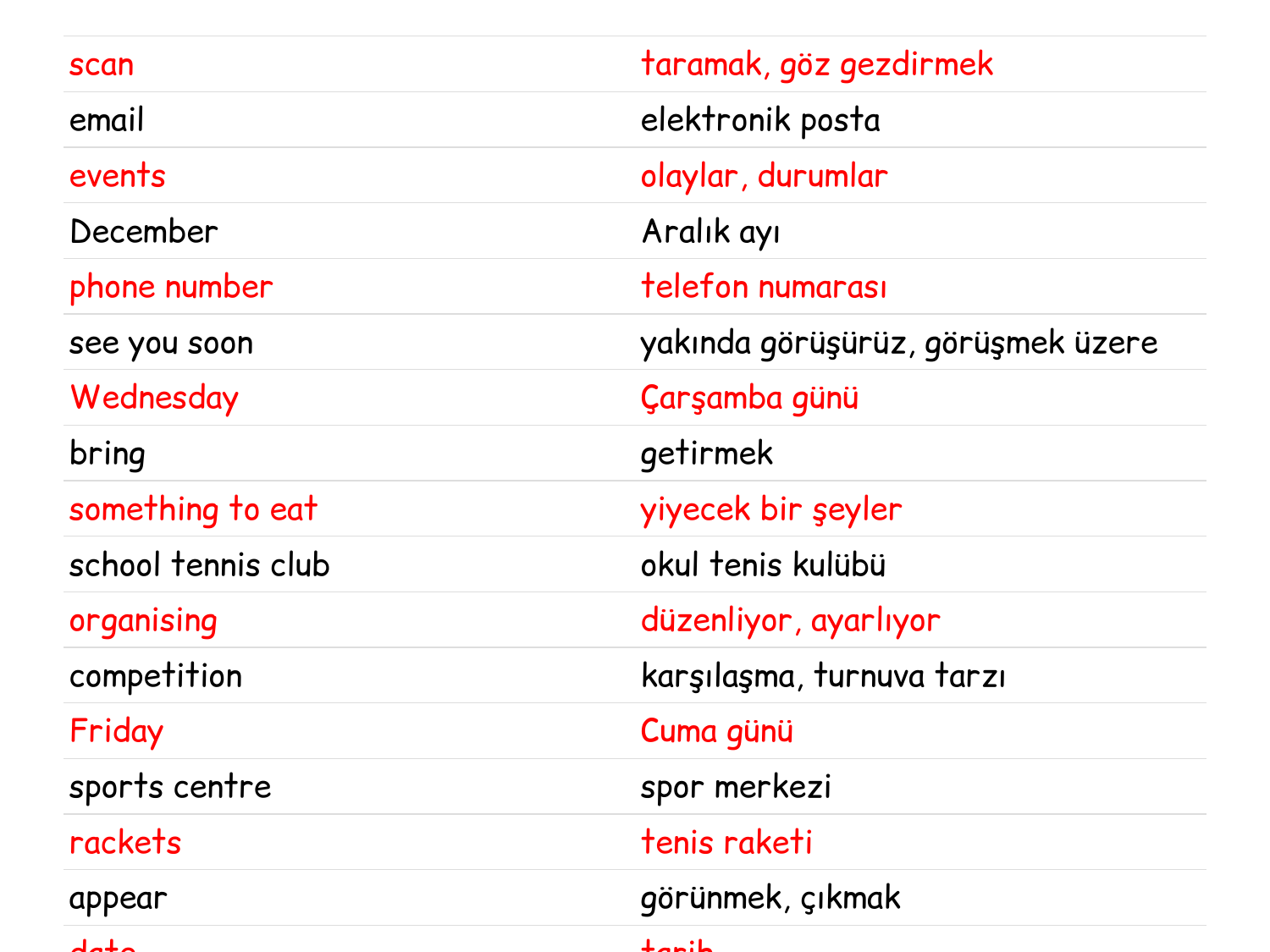

| scan | taramak, göz gezdirmek |
| --- | --- |
| email | elektronik posta |
| events | olaylar, durumlar |
| December | Aralık ayı |
| phone number | telefon numarası |
| see you soon | yakında görüşürüz, görüşmek üzere |
| Wednesday | Çarşamba günü |
| bring | getirmek |
| something to eat | yiyecek bir şeyler |
| school tennis club | okul tenis kulübü |
| organising | düzenliyor, ayarlıyor |
| competition | karşılaşma, turnuva tarzı |
| Friday | Cuma günü |
| sports centre | spor merkezi |
| rackets | tenis raketi |
| appear | görünmek, çıkmak |
| date | tarih |
| request | istek |
#